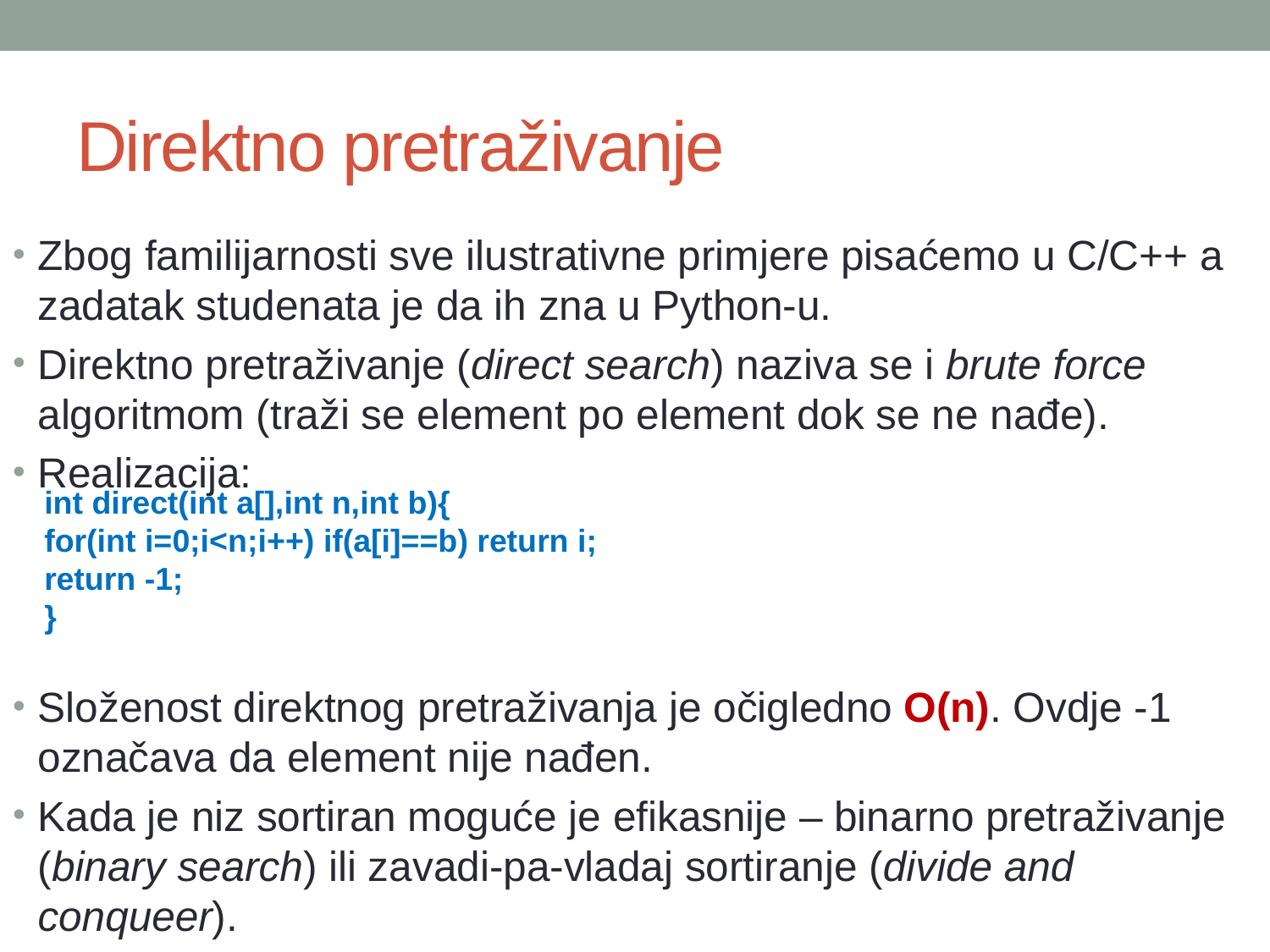

# Direktno pretraživanje
Zbog familijarnosti sve ilustrativne primjere pisaćemo u C/C++ a zadatak studenata je da ih zna u Python-u.
Direktno pretraživanje (direct search) naziva se i brute force algoritmom (traži se element po element dok se ne nađe).
Realizacija:

Složenost direktnog pretraživanja je očigledno O(n). Ovdje -1 označava da element nije nađen.
Kada je niz sortiran moguće je efikasnije – binarno pretraživanje (binary search) ili zavadi-pa-vladaj sortiranje (divide and conqueer).
int direct(int a[],int n,int b){
for(int i=0;i<n;i++) if(a[i]==b) return i;
return -1;
}